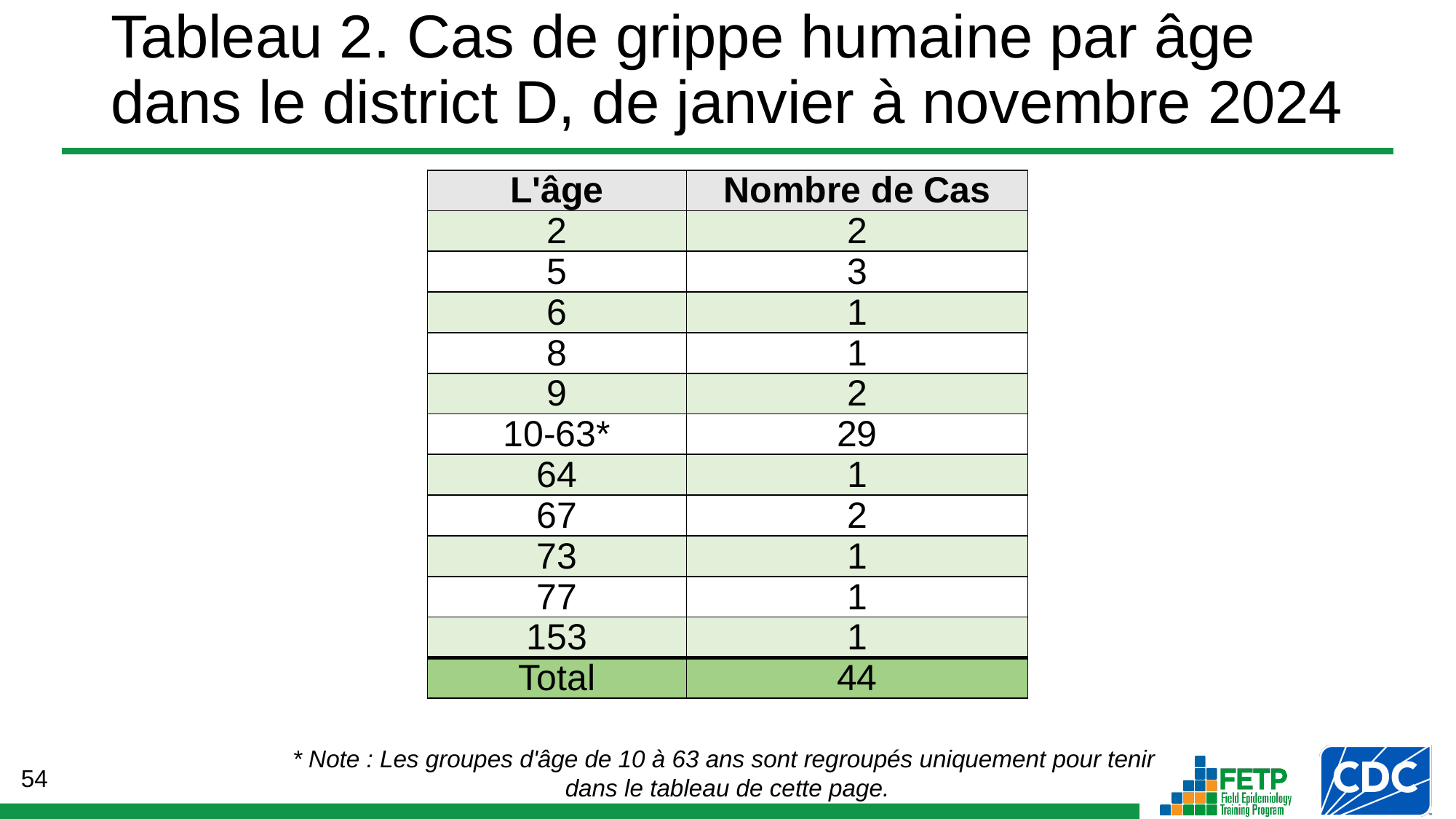

# Tableau 2. Cas de grippe humaine par âge dans le district D, de janvier à novembre 2024
| L'âge | Nombre de Cas |
| --- | --- |
| 2 | 2 |
| 5 | 3 |
| 6 | 1 |
| 8 | 1 |
| 9 | 2 |
| 10-63\* | 29 |
| 64 | 1 |
| 67 | 2 |
| 73 | 1 |
| 77 | 1 |
| 153 | 1 |
| Total | 44 |
* Note : Les groupes d'âge de 10 à 63 ans sont regroupés uniquement pour tenir
dans le tableau de cette page.